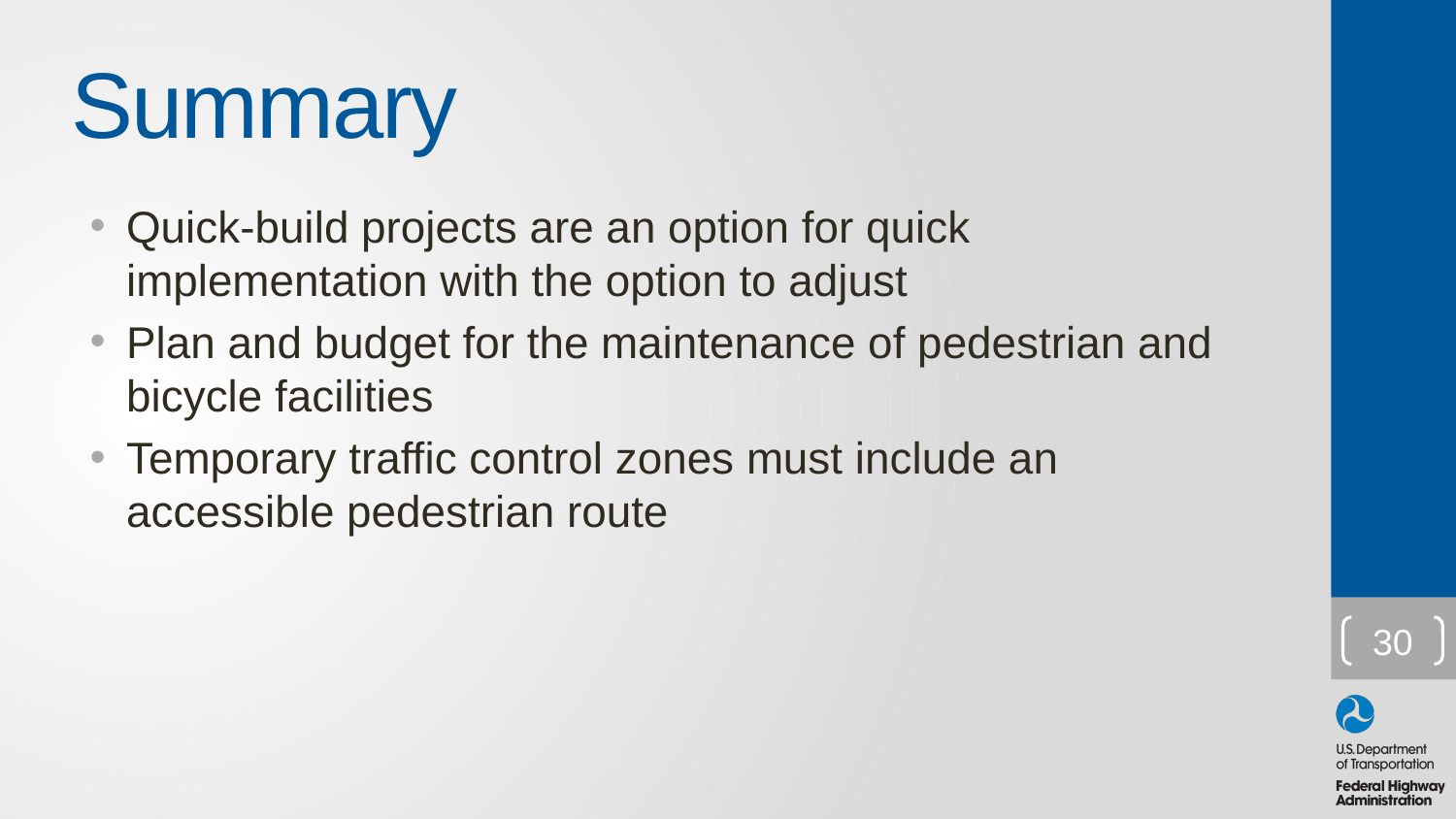

# Summary
Quick-build projects are an option for quick implementation with the option to adjust
Plan and budget for the maintenance of pedestrian and bicycle facilities
Temporary traffic control zones must include an accessible pedestrian route
30